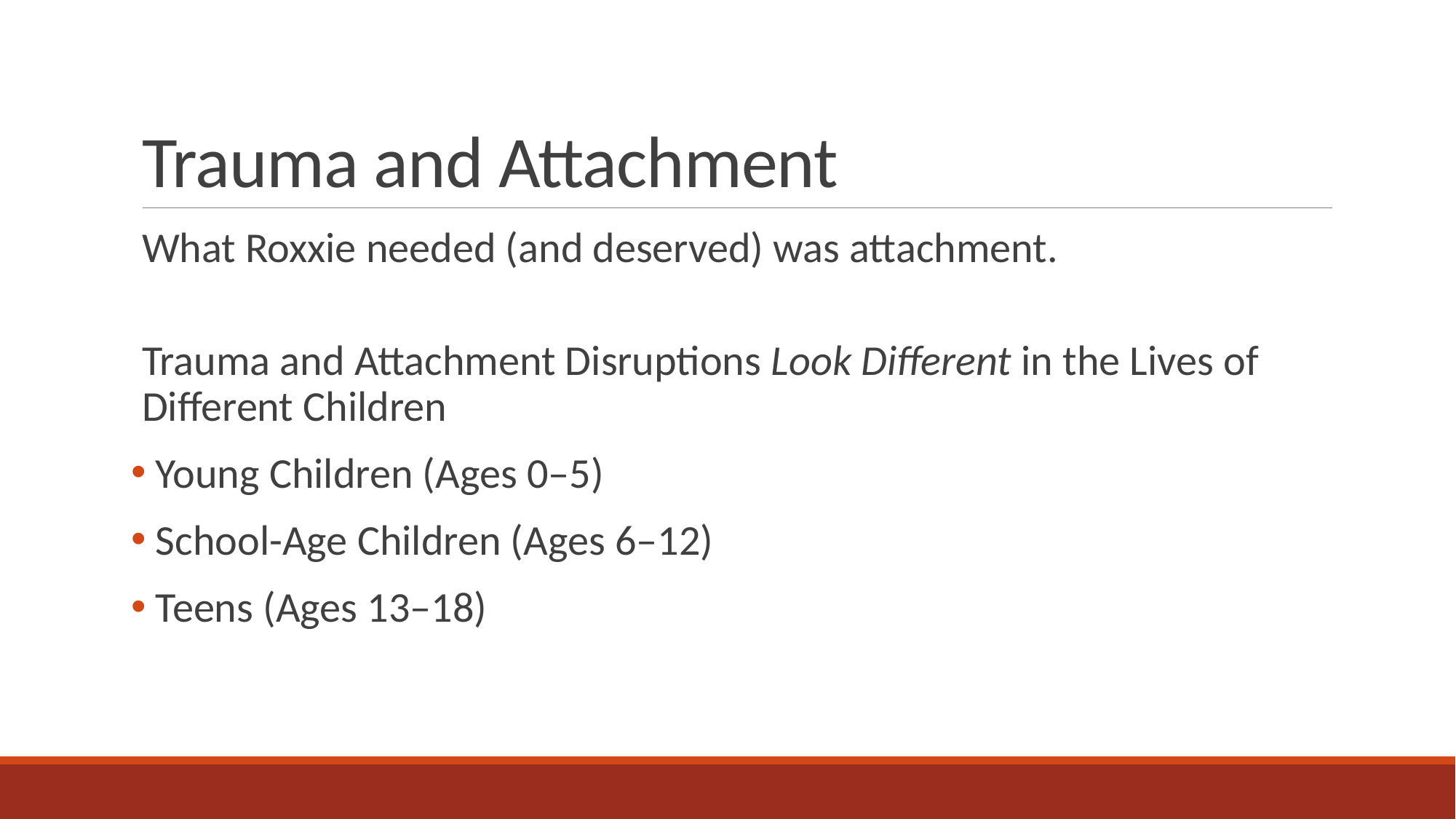

# Trauma and Attachment
What Roxxie needed (and deserved) was attachment.
Trauma and Attachment Disruptions Look Different in the Lives of Different Children
 Young Children (Ages 0–5)
 School-Age Children (Ages 6–12)
 Teens (Ages 13–18)